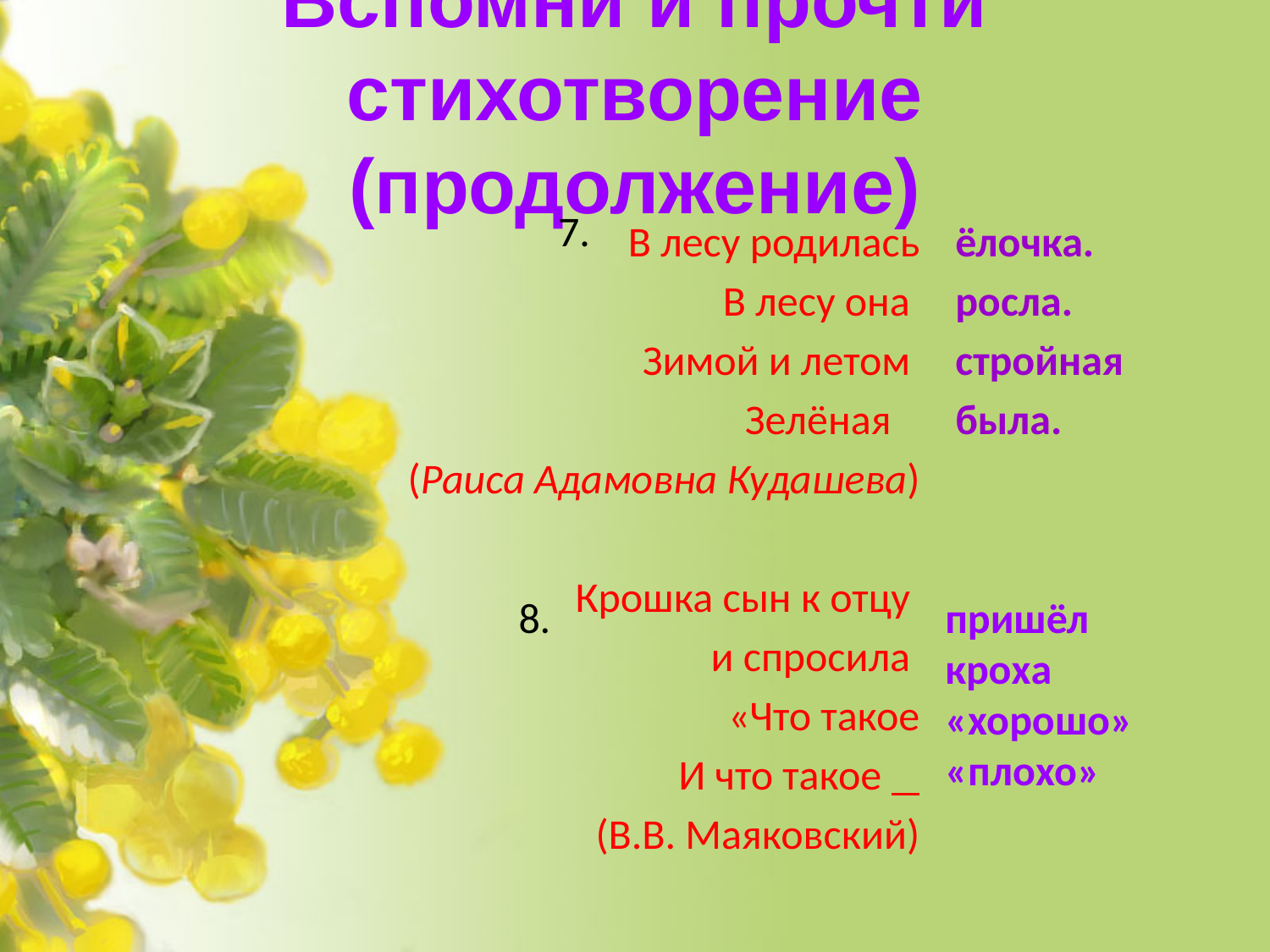

# Вспомни и прочти стихотворение (продолжение)
7.
ёлочка.
росла.
стройная
была.

В лесу родилась
В лесу она
Зимой и летом
Зелёная
 (Раиса Адамовна Кудашева)

  Крошка сын к отцу
 и спросила
 «Что такое
 И что такое
 (В.В. Маяковский)

8.
пришёл
кроха
«хорошо»
«плохо»